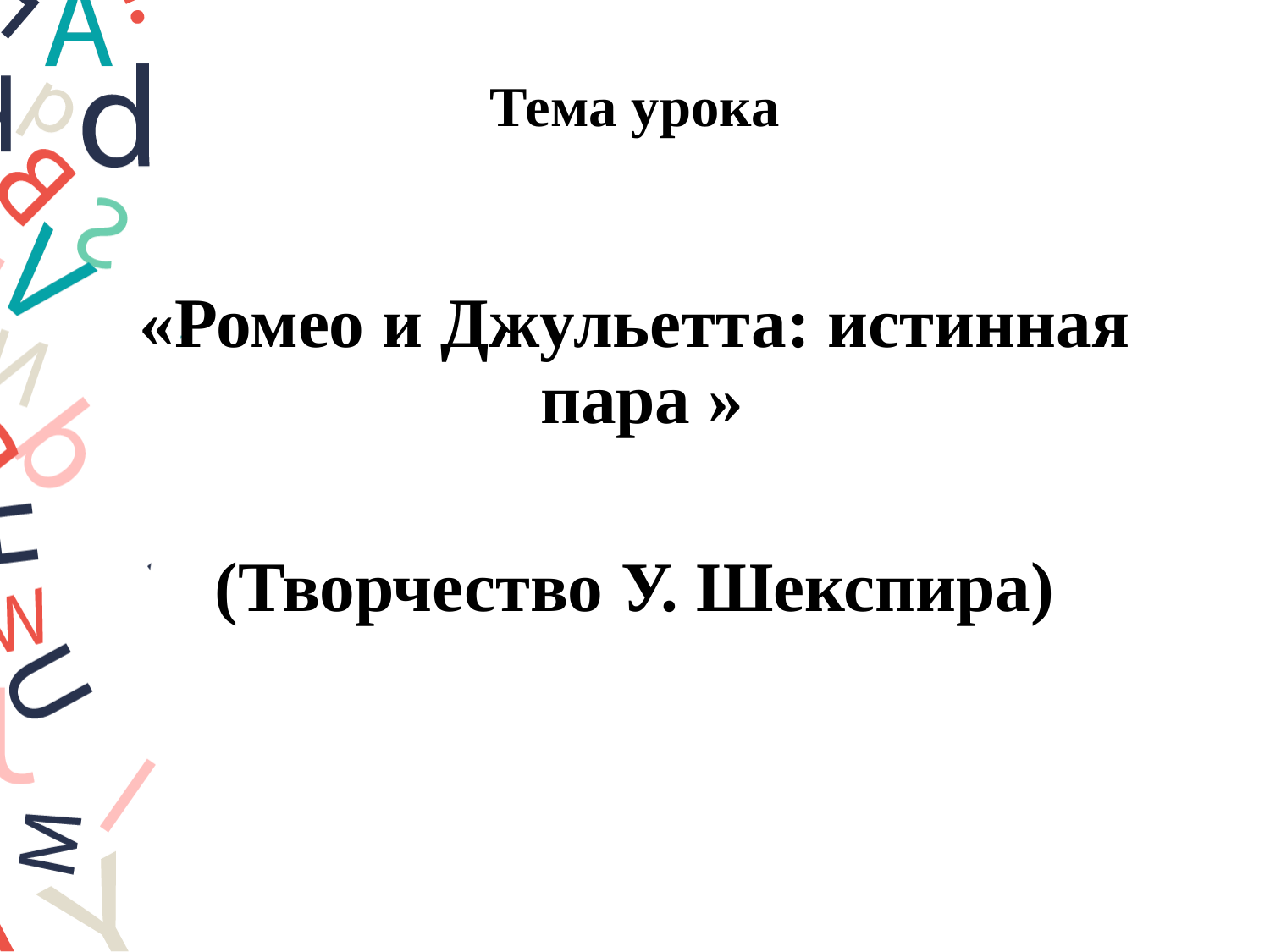

# Тема урока

«Ромео и Джульетта: истинная пара »

(Творчество У. Шекспира)